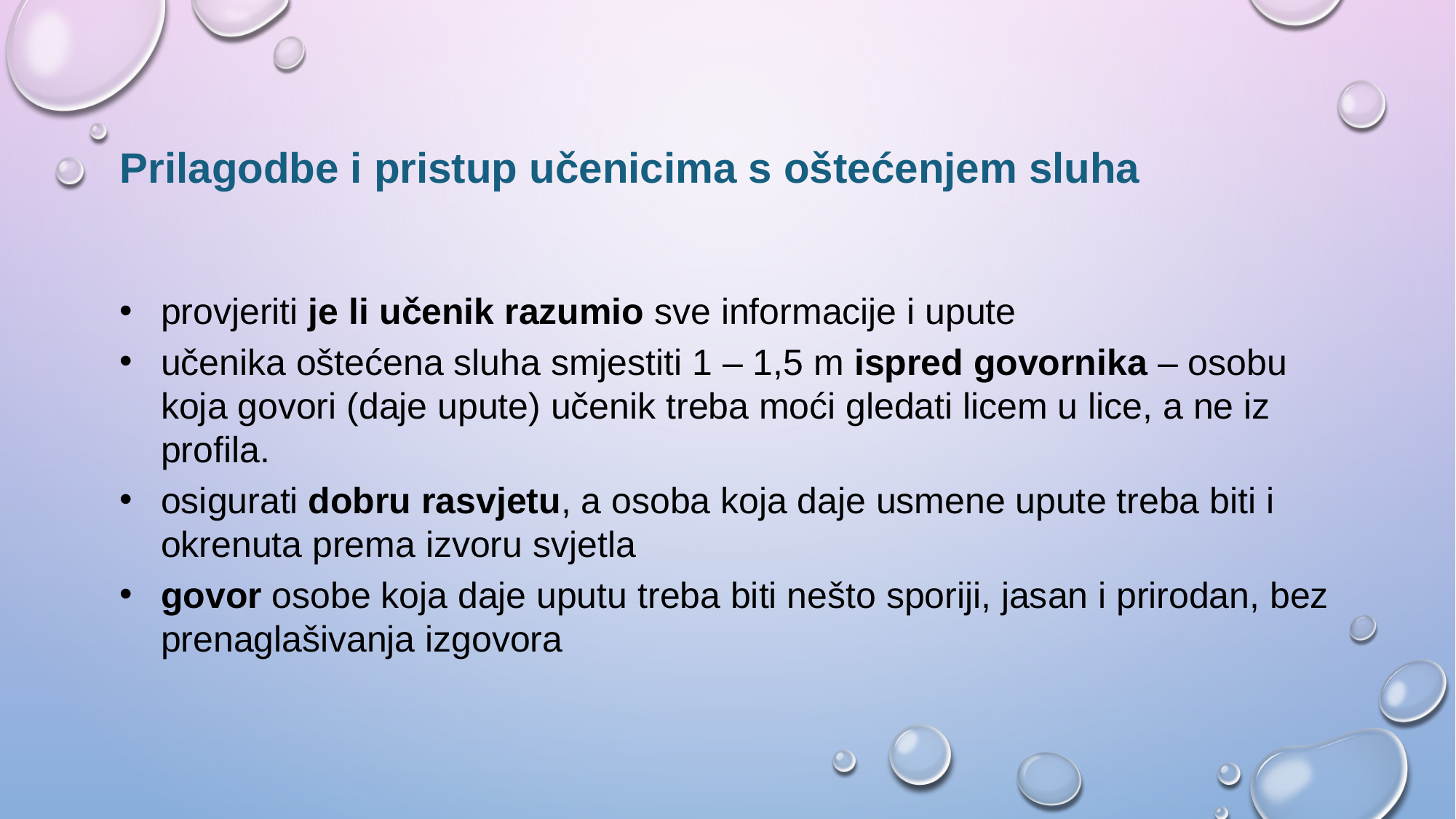

# Prilagodbe i pristup učenicima s oštećenjem sluha
provjeriti je li učenik razumio sve informacije i upute
učenika oštećena sluha smjestiti 1 – 1,5 m ispred govornika – osobu koja govori (daje upute) učenik treba moći gledati licem u lice, a ne iz profila.
osigurati dobru rasvjetu, a osoba koja daje usmene upute treba biti i okrenuta prema izvoru svjetla
govor osobe koja daje uputu treba biti nešto sporiji, jasan i prirodan, bez prenaglašivanja izgovora